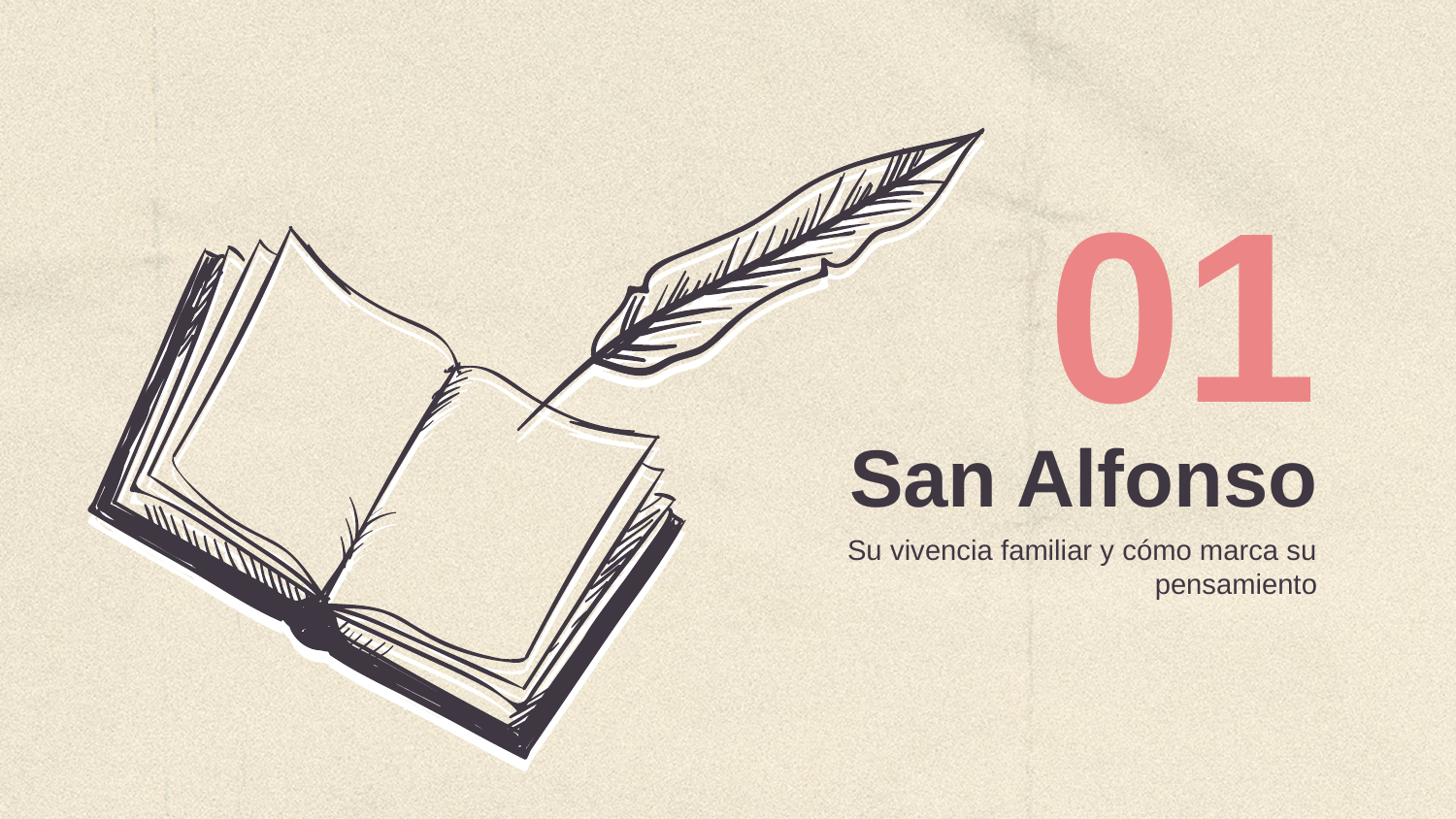

01

# San Alfonso
Su vivencia familiar y cómo marca su pensamiento